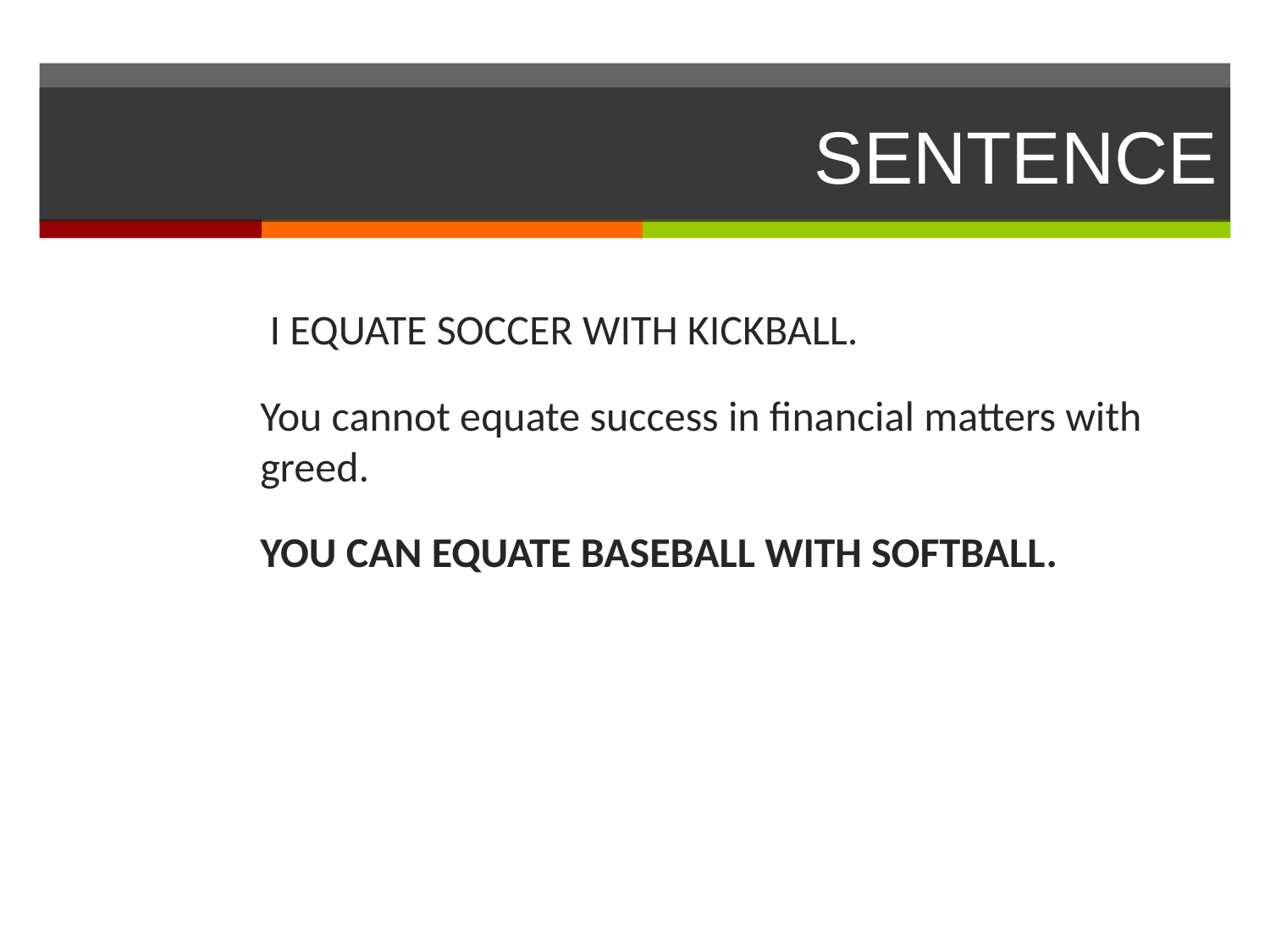

# SENTENCE
 I EQUATE SOCCER WITH KICKBALL.
You cannot equate success in financial matters with greed.
YOU CAN EQUATE BASEBALL WITH SOFTBALL.